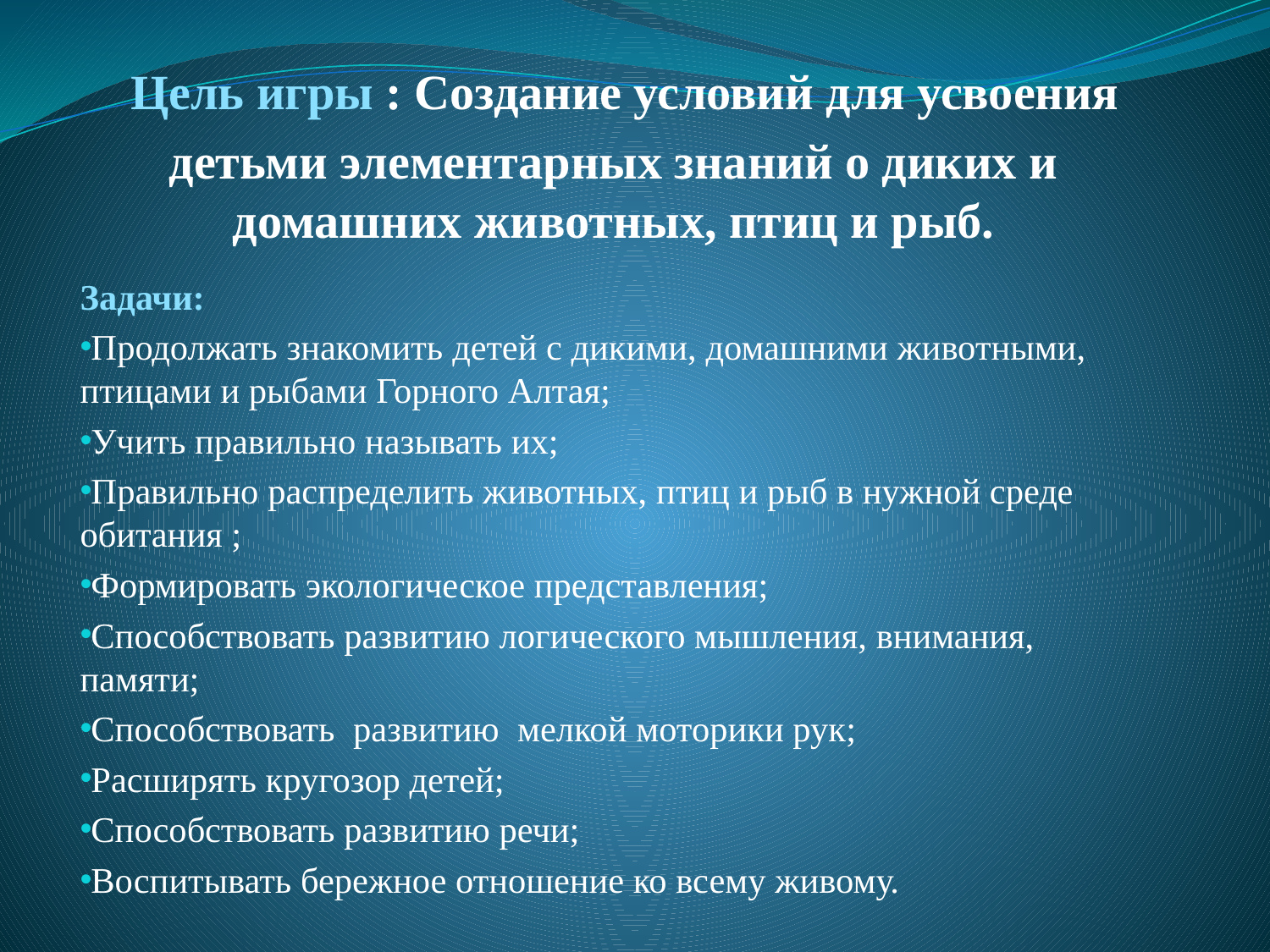

# Цель игры : Создание условий для усвоения детьми элементарных знаний о диких и домашних животных, птиц и рыб.
Задачи:
Продолжать знакомить детей с дикими, домашними животными, птицами и рыбами Горного Алтая;
Учить правильно называть их;
Правильно распределить животных, птиц и рыб в нужной среде обитания ;
Формировать экологическое представления;
Способствовать развитию логического мышления, внимания, памяти;
Способствовать  развитию  мелкой моторики рук;
Расширять кругозор детей;
Способствовать развитию речи;
Воспитывать бережное отношение ко всему живому.